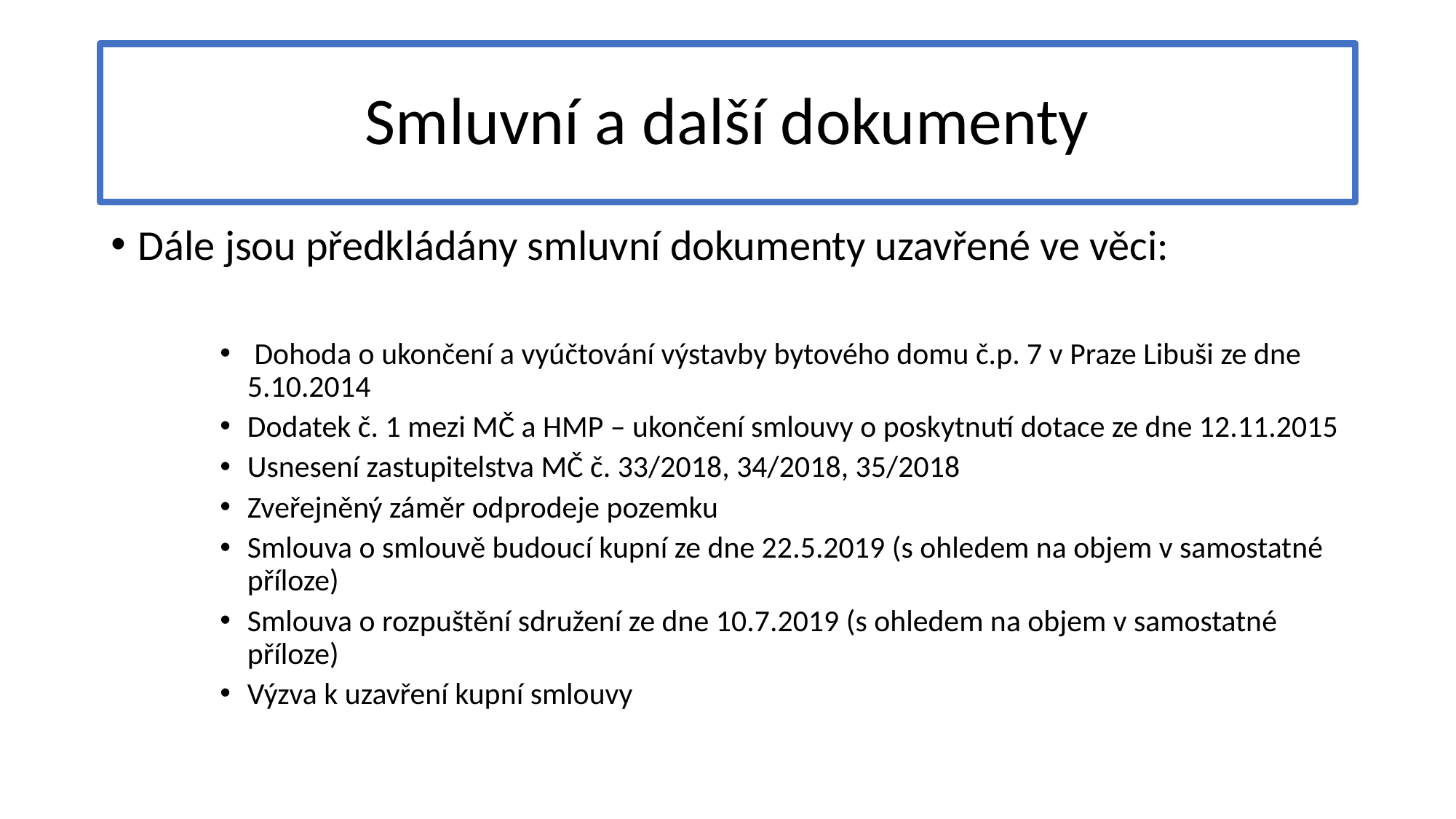

# Smluvní a další dokumenty
Dále jsou předkládány smluvní dokumenty uzavřené ve věci:

 Dohoda o ukončení a vyúčtování výstavby bytového domu č.p. 7 v Praze Libuši ze dne 5.10.2014
Dodatek č. 1 mezi MČ a HMP – ukončení smlouvy o poskytnutí dotace ze dne 12.11.2015
Usnesení zastupitelstva MČ č. 33/2018, 34/2018, 35/2018
Zveřejněný záměr odprodeje pozemku
Smlouva o smlouvě budoucí kupní ze dne 22.5.2019 (s ohledem na objem v samostatné příloze)
Smlouva o rozpuštění sdružení ze dne 10.7.2019 (s ohledem na objem v samostatné příloze)
Výzva k uzavření kupní smlouvy